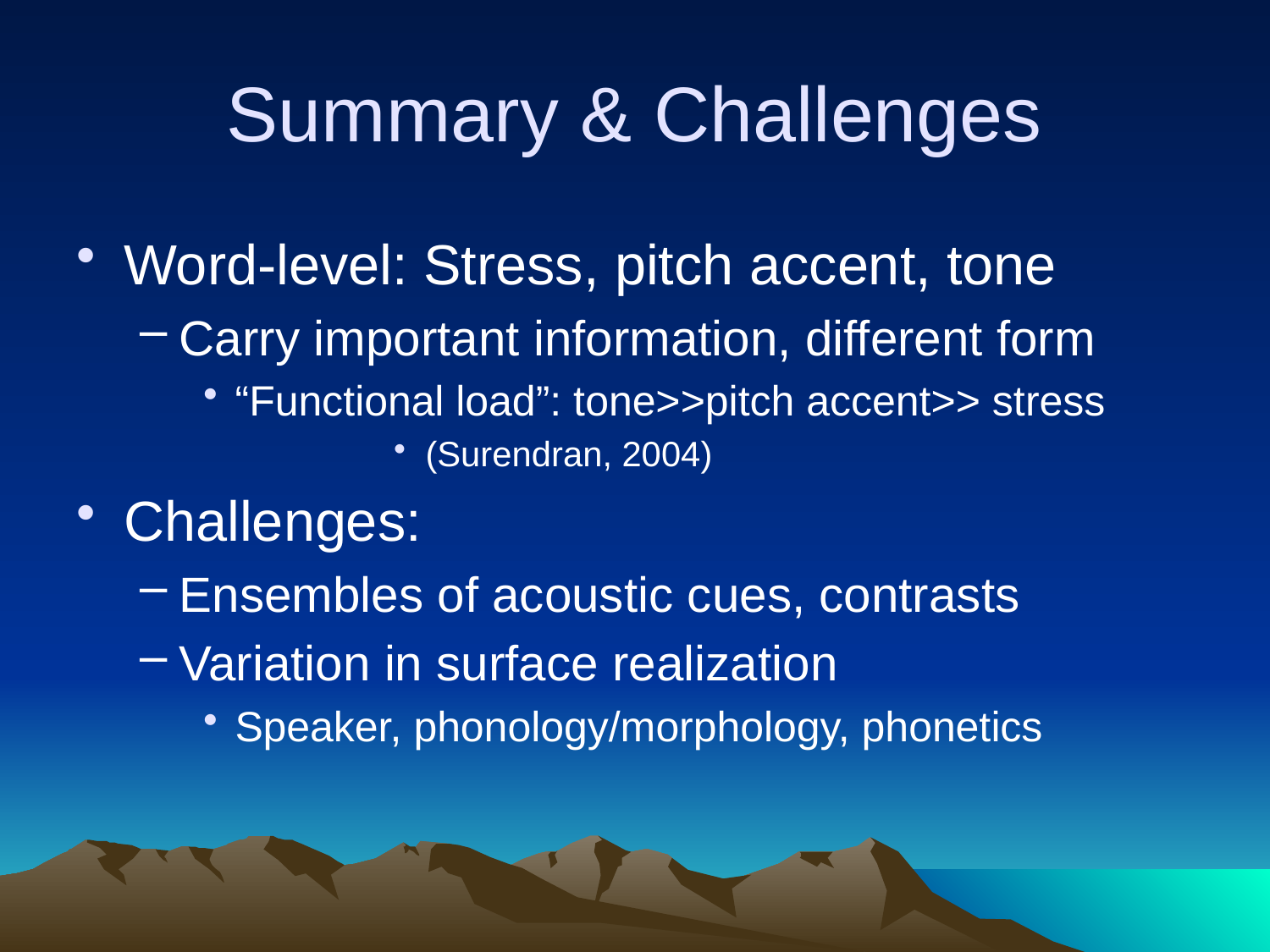

# Summary & Challenges
Word-level: Stress, pitch accent, tone
Carry important information, different form
“Functional load”: tone>>pitch accent>> stress
(Surendran, 2004)
Challenges:
Ensembles of acoustic cues, contrasts
Variation in surface realization
Speaker, phonology/morphology, phonetics